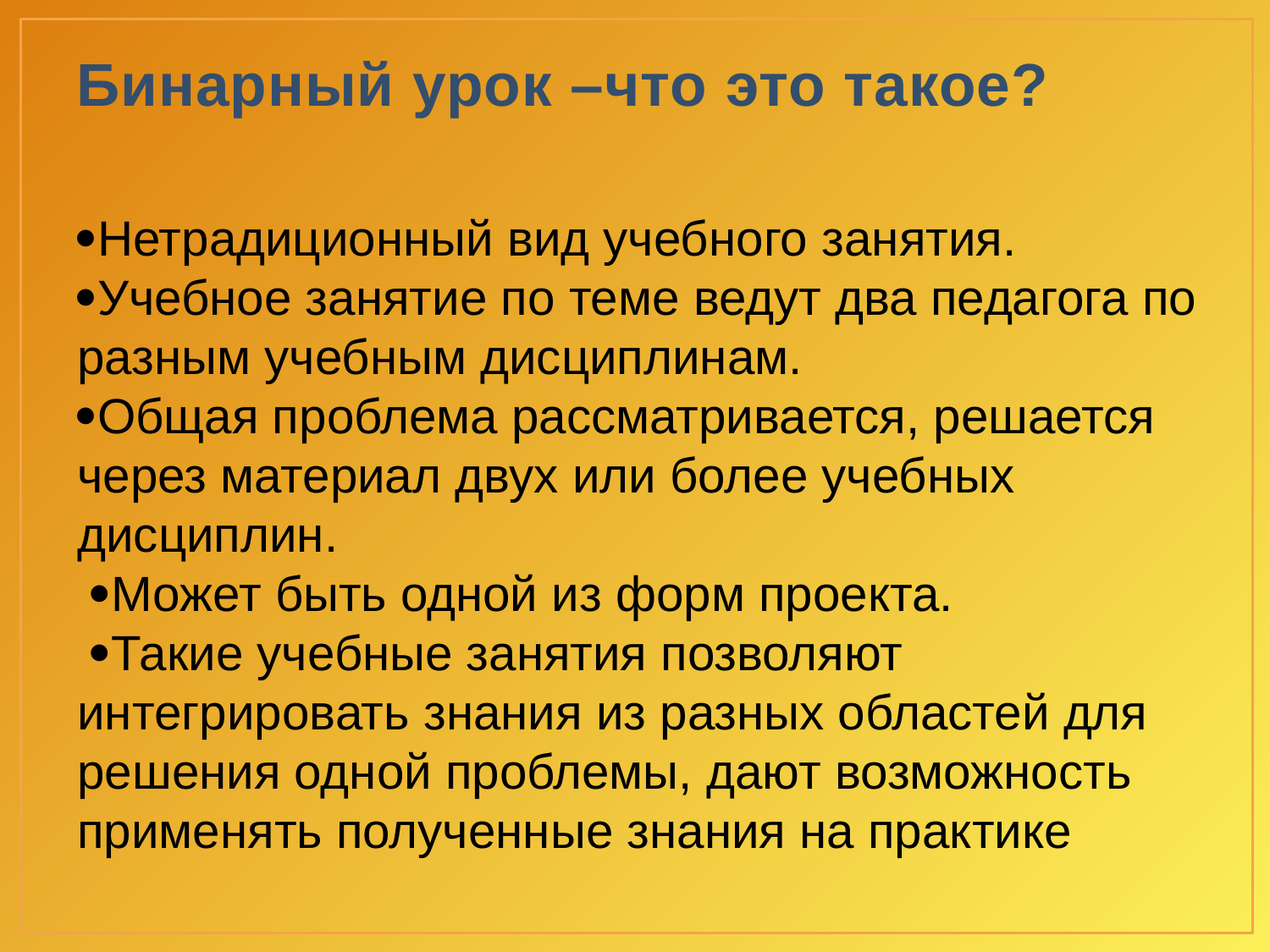

# Бинарный урок –что это такое?
•Нетрадиционный вид учебного занятия.
•Учебное занятие по теме ведут два педагога по разным учебным дисциплинам.
•Общая проблема рассматривается, решается через материал двух или более учебных дисциплин.
 •Может быть одной из форм проекта.
 •Такие учебные занятия позволяют интегрировать знания из разных областей для решения одной проблемы, дают возможность применять полученные знания на практике